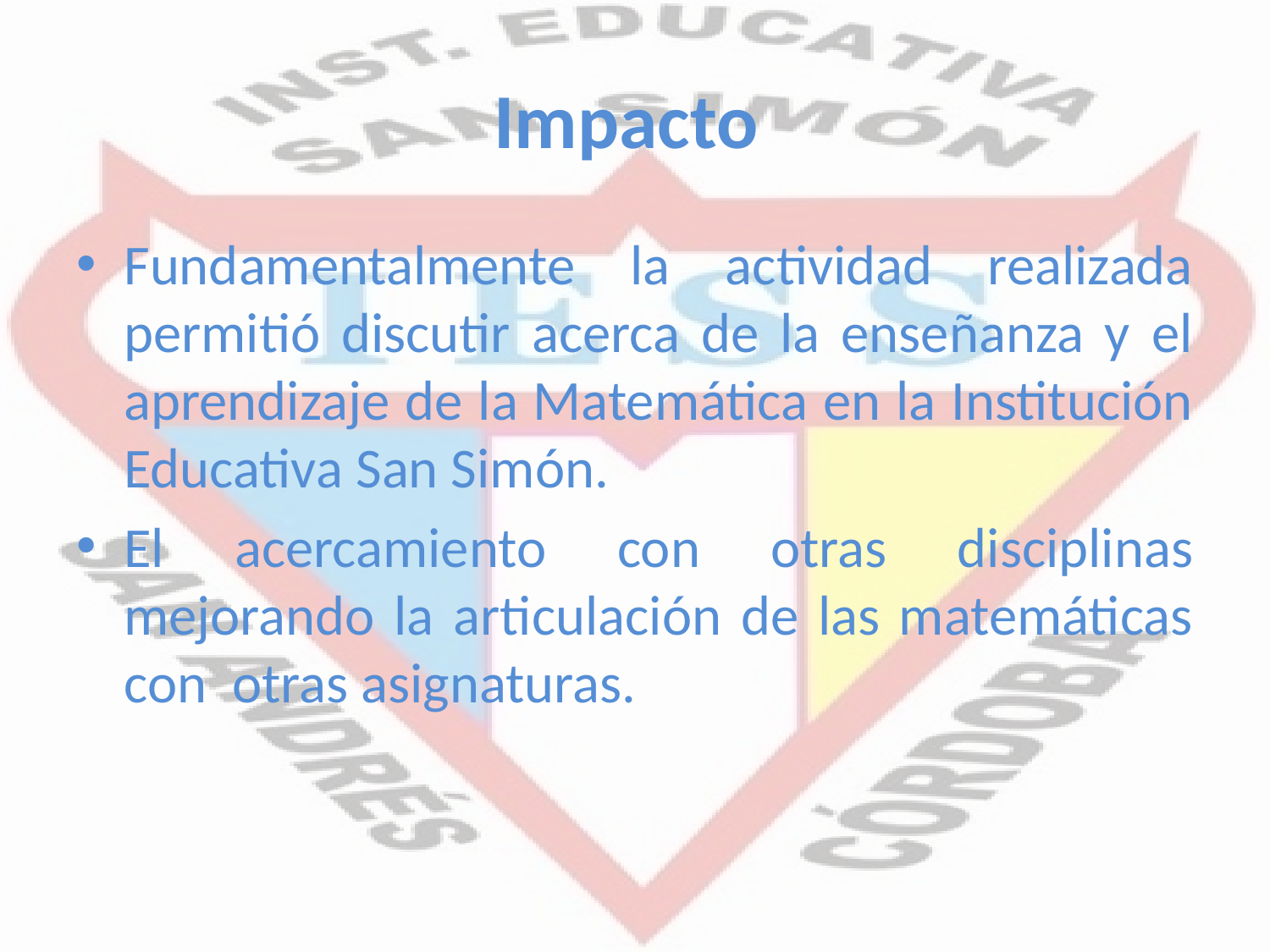

# Impacto
Fundamentalmente la actividad realizada permitió discutir acerca de la enseñanza y el aprendizaje de la Matemática en la Institución Educativa San Simón.
El acercamiento con otras disciplinas mejorando la articulación de las matemáticas con  otras asignaturas.